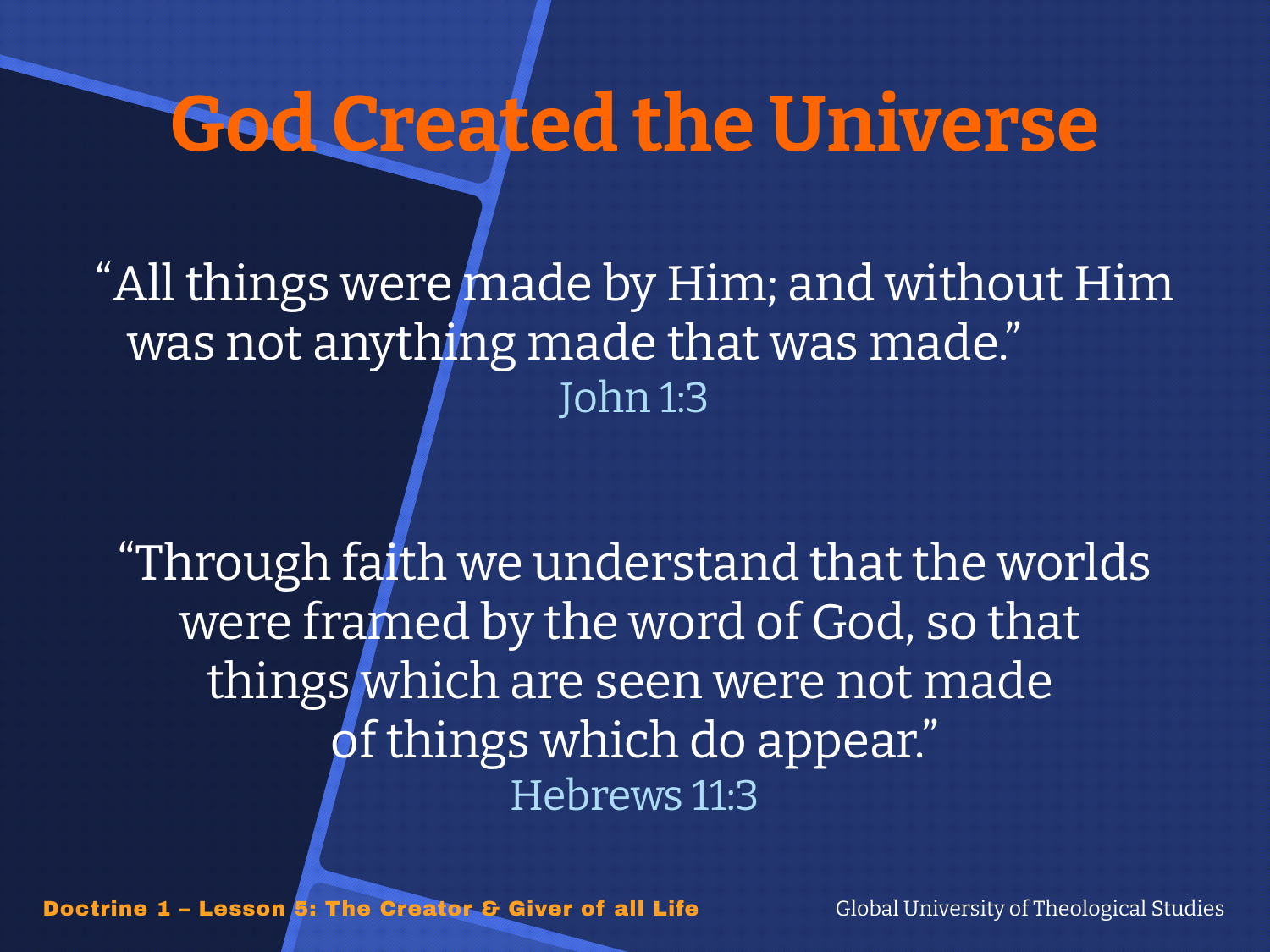

God Created the Universe
“All things were made by Him; and without Him was not anything made that was made.”
John 1:3
“Through faith we understand that the worlds were framed by the word of God, so that
things which are seen were not made
of things which do appear.”
Hebrews 11:3
Doctrine 1 – Lesson 5: The Creator & Giver of all Life                 Global University of Theological Studies